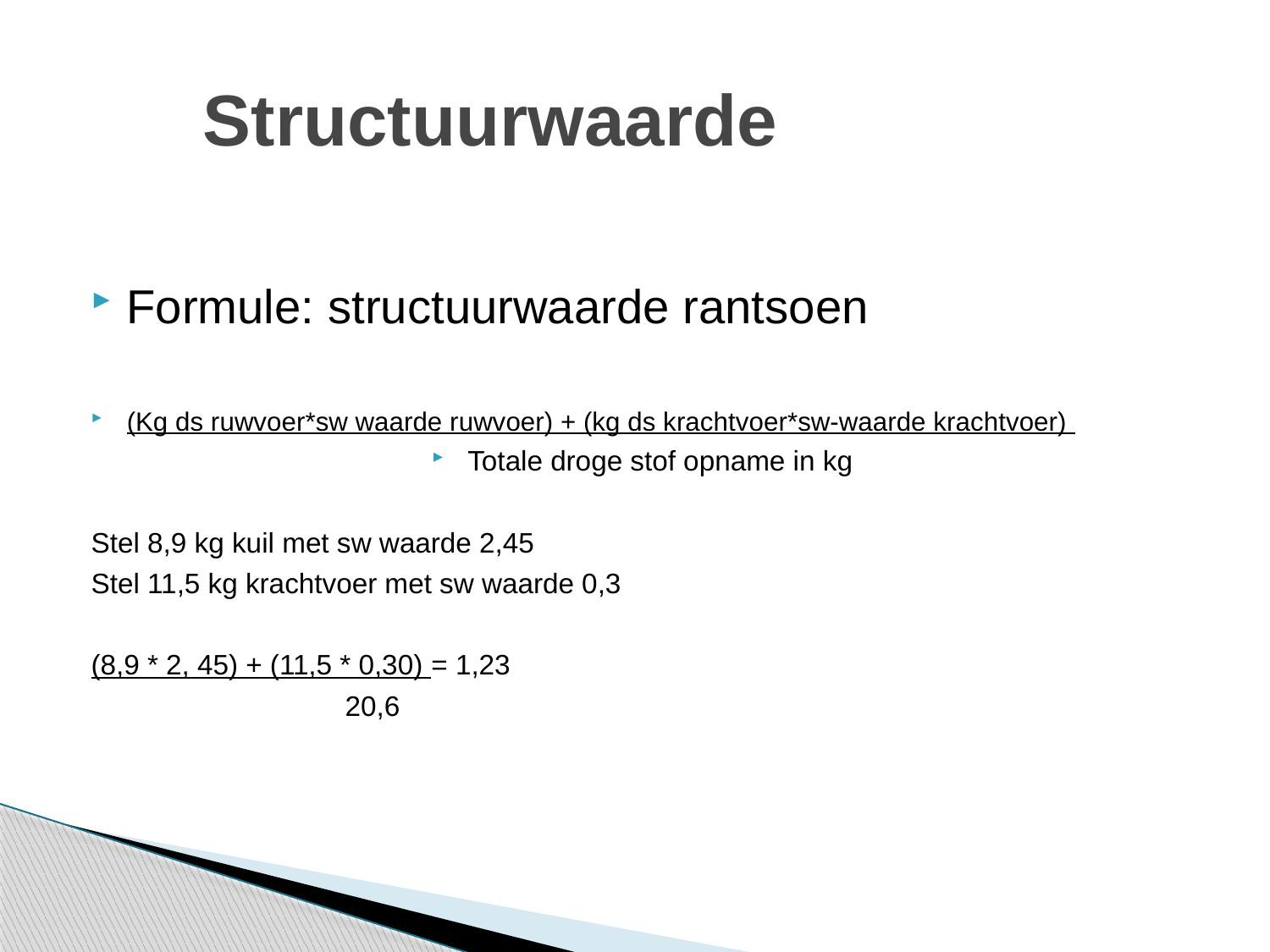

# Structuurwaarde

Formule: structuurwaarde rantsoen

(Kg ds ruwvoer*sw waarde ruwvoer) + (kg ds krachtvoer*sw-waarde krachtvoer)
Totale droge stof opname in kg

Stel 8,9 kg kuil met sw waarde 2,45
Stel 11,5 kg krachtvoer met sw waarde 0,3

(8,9 * 2, 45) + (11,5 * 0,30) = 1,23
		20,6